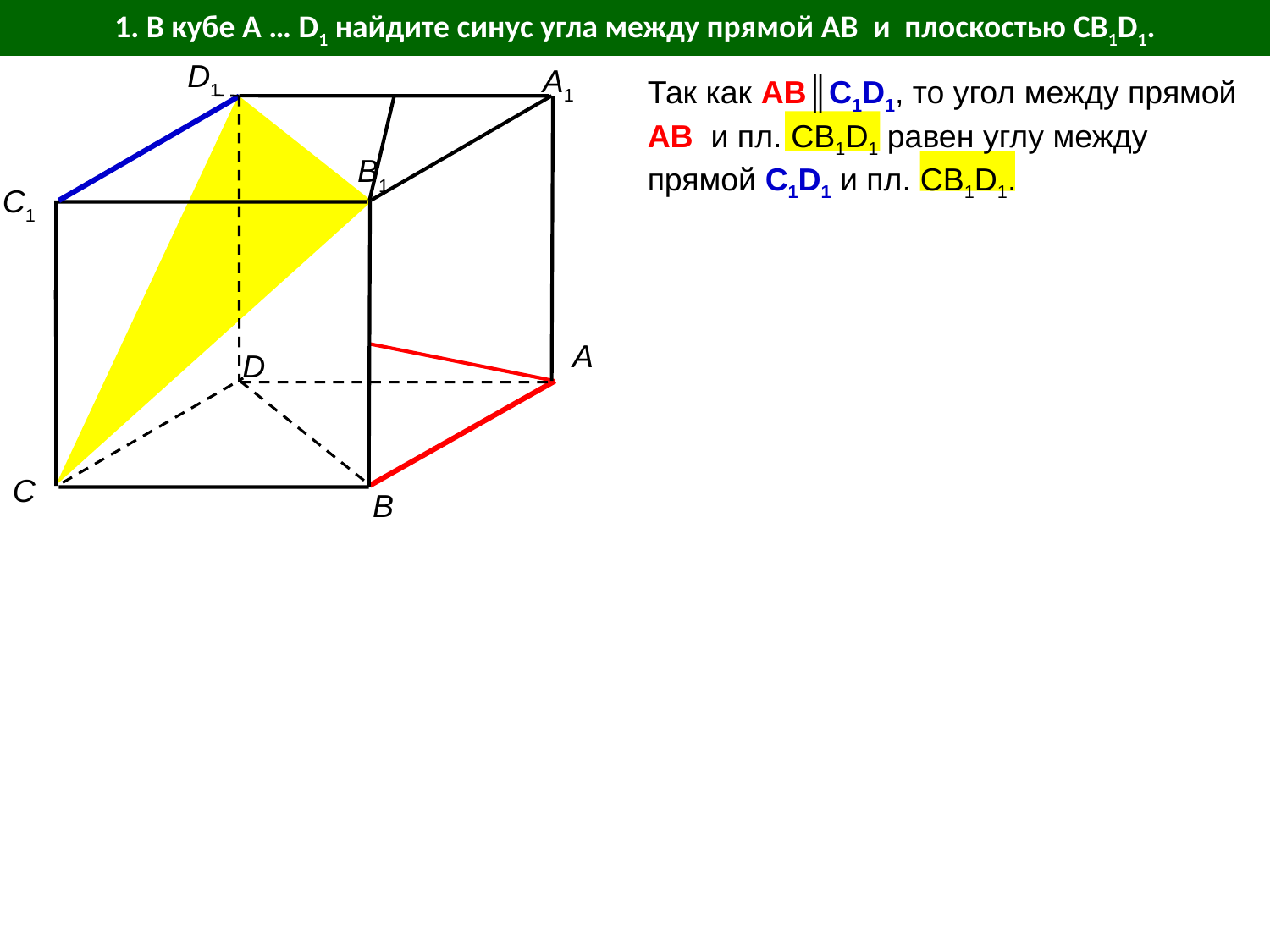

1. В кубе А … D1 найдите синус угла между прямой AB  и  плоскостью CB1D1.
D1
A1
Так как АВ║С1D1, то угол между прямой АВ  и пл. CB1D1 равен углу между прямой C1D1 и пл. CB1D1.

B1

C1

A
D

C
B